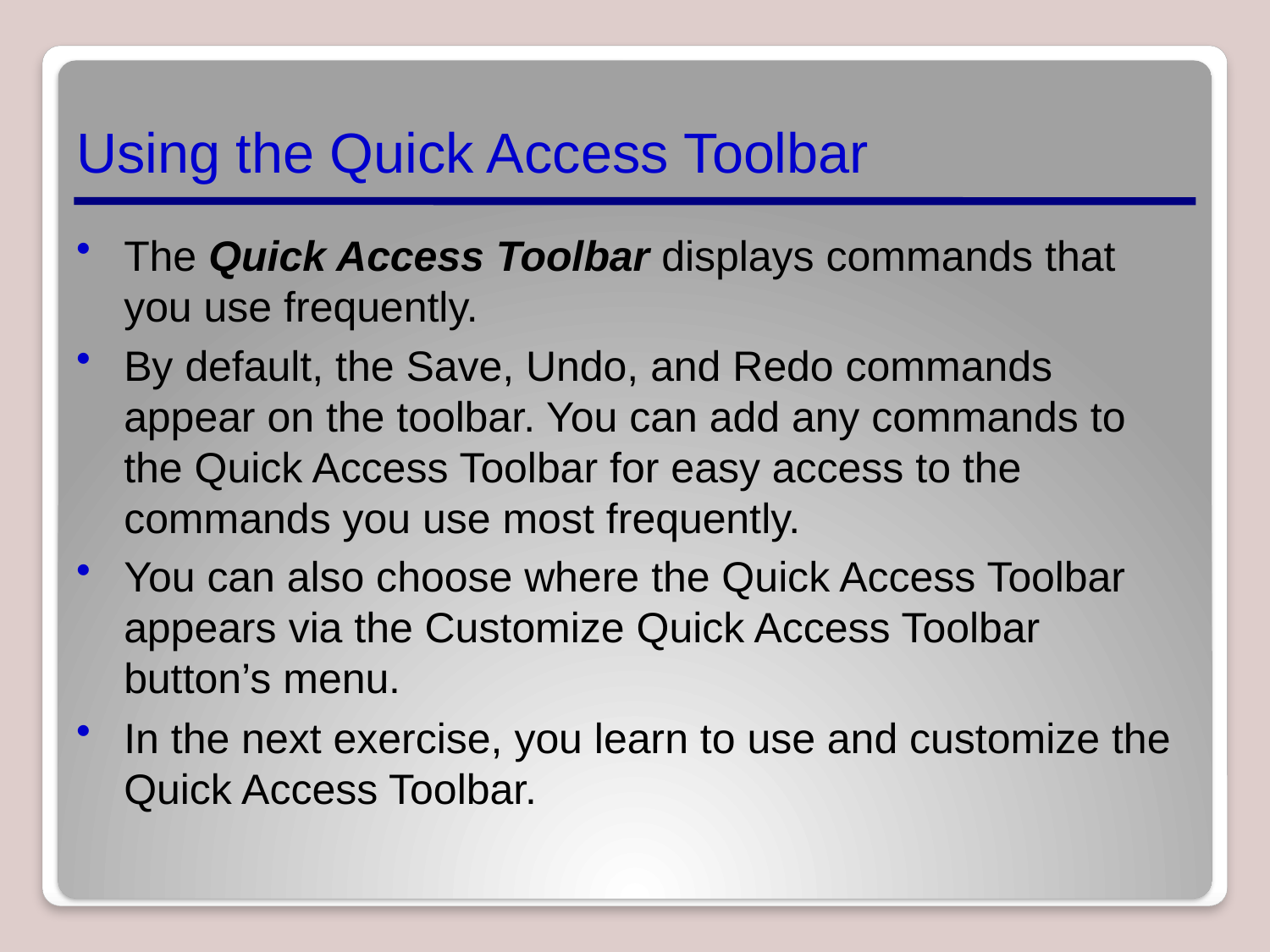

# Using the Quick Access Toolbar
The Quick Access Toolbar displays commands that you use frequently.
By default, the Save, Undo, and Redo commands appear on the toolbar. You can add any commands to the Quick Access Toolbar for easy access to the commands you use most frequently.
You can also choose where the Quick Access Toolbar appears via the Customize Quick Access Toolbar button’s menu.
In the next exercise, you learn to use and customize the Quick Access Toolbar.